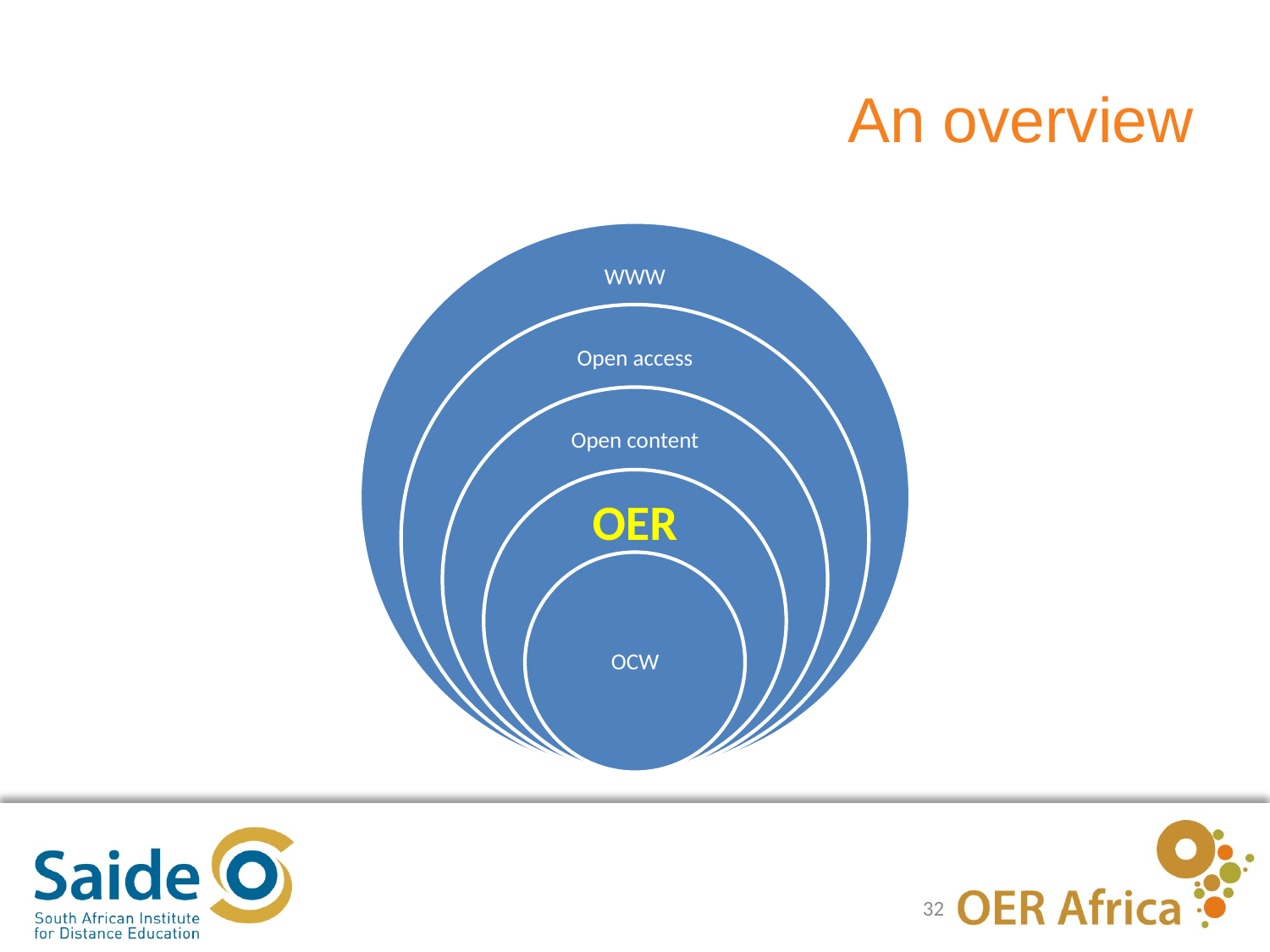

# An overview
WWW
Open access
Open content
OER
OCW
32